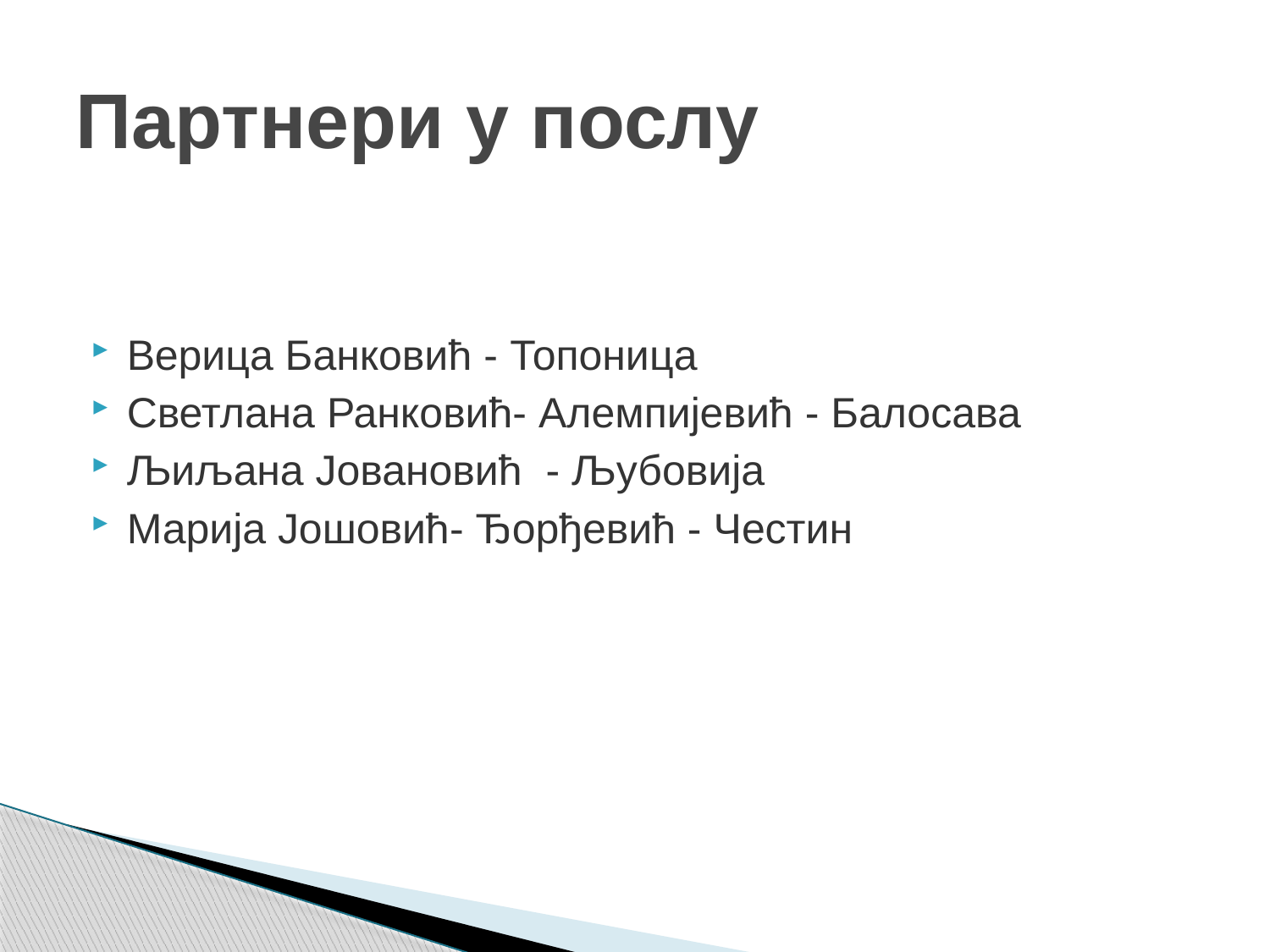

# Партнери у послу

Верица Банковић - Топоница
Светлана Ранковић- Алемпијевић - Балосава
Љиљана Јовановић  - Љубовија
Марија Јошовић- Ђорђевић - Честин